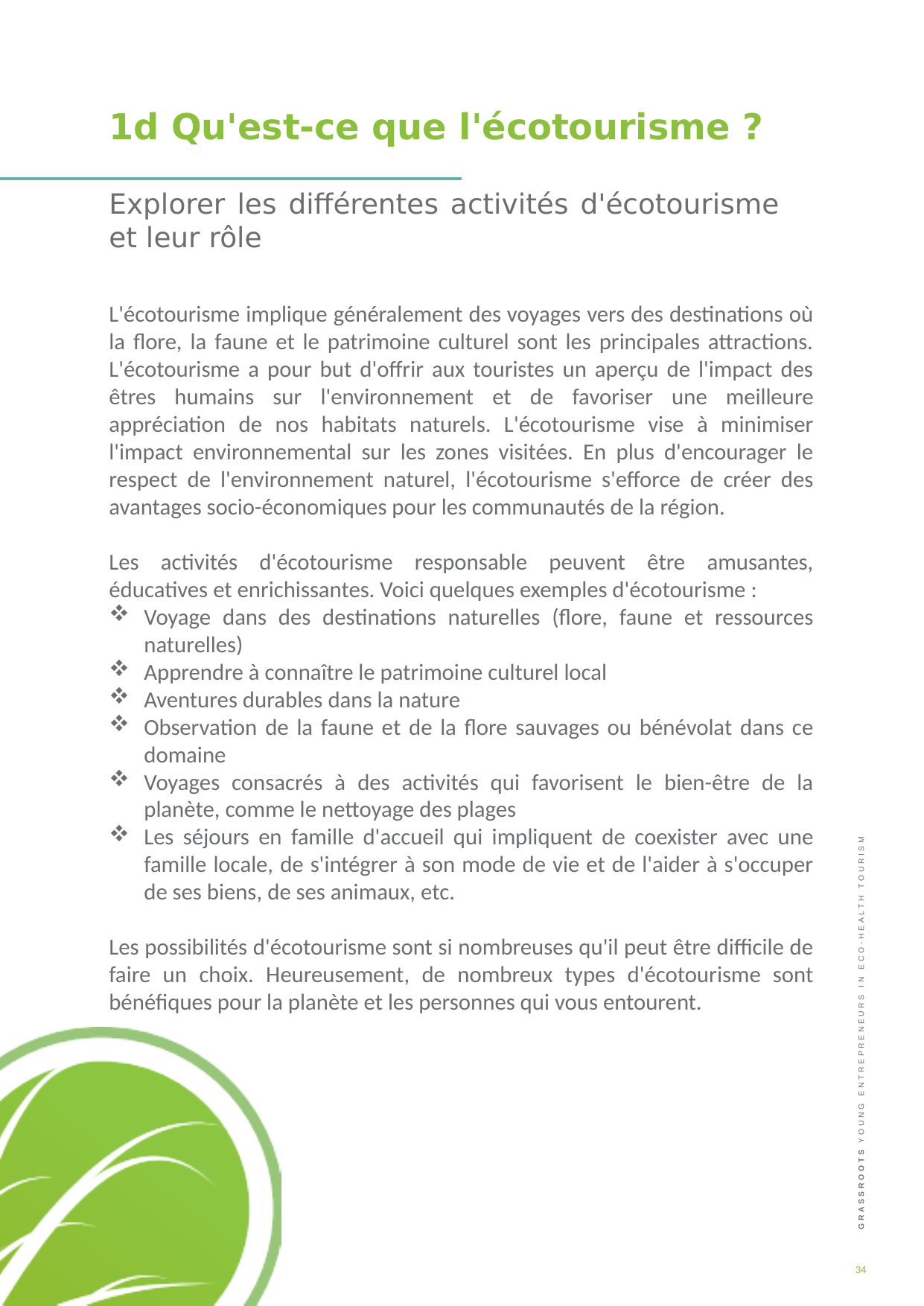

1d Qu'est-ce que l'écotourisme ?
Explorer les différentes activités d'écotourisme et leur rôle
L'écotourisme implique généralement des voyages vers des destinations où la flore, la faune et le patrimoine culturel sont les principales attractions. L'écotourisme a pour but d'offrir aux touristes un aperçu de l'impact des êtres humains sur l'environnement et de favoriser une meilleure appréciation de nos habitats naturels. L'écotourisme vise à minimiser l'impact environnemental sur les zones visitées. En plus d'encourager le respect de l'environnement naturel, l'écotourisme s'efforce de créer des avantages socio-économiques pour les communautés de la région.

Les activités d'écotourisme responsable peuvent être amusantes, éducatives et enrichissantes. Voici quelques exemples d'écotourisme :
Voyage dans des destinations naturelles (flore, faune et ressources naturelles)
Apprendre à connaître le patrimoine culturel local
Aventures durables dans la nature
Observation de la faune et de la flore sauvages ou bénévolat dans ce domaine
Voyages consacrés à des activités qui favorisent le bien-être de la planète, comme le nettoyage des plages
Les séjours en famille d'accueil qui impliquent de coexister avec une famille locale, de s'intégrer à son mode de vie et de l'aider à s'occuper de ses biens, de ses animaux, etc.

Les possibilités d'écotourisme sont si nombreuses qu'il peut être difficile de faire un choix. Heureusement, de nombreux types d'écotourisme sont bénéfiques pour la planète et les personnes qui vous entourent.

34